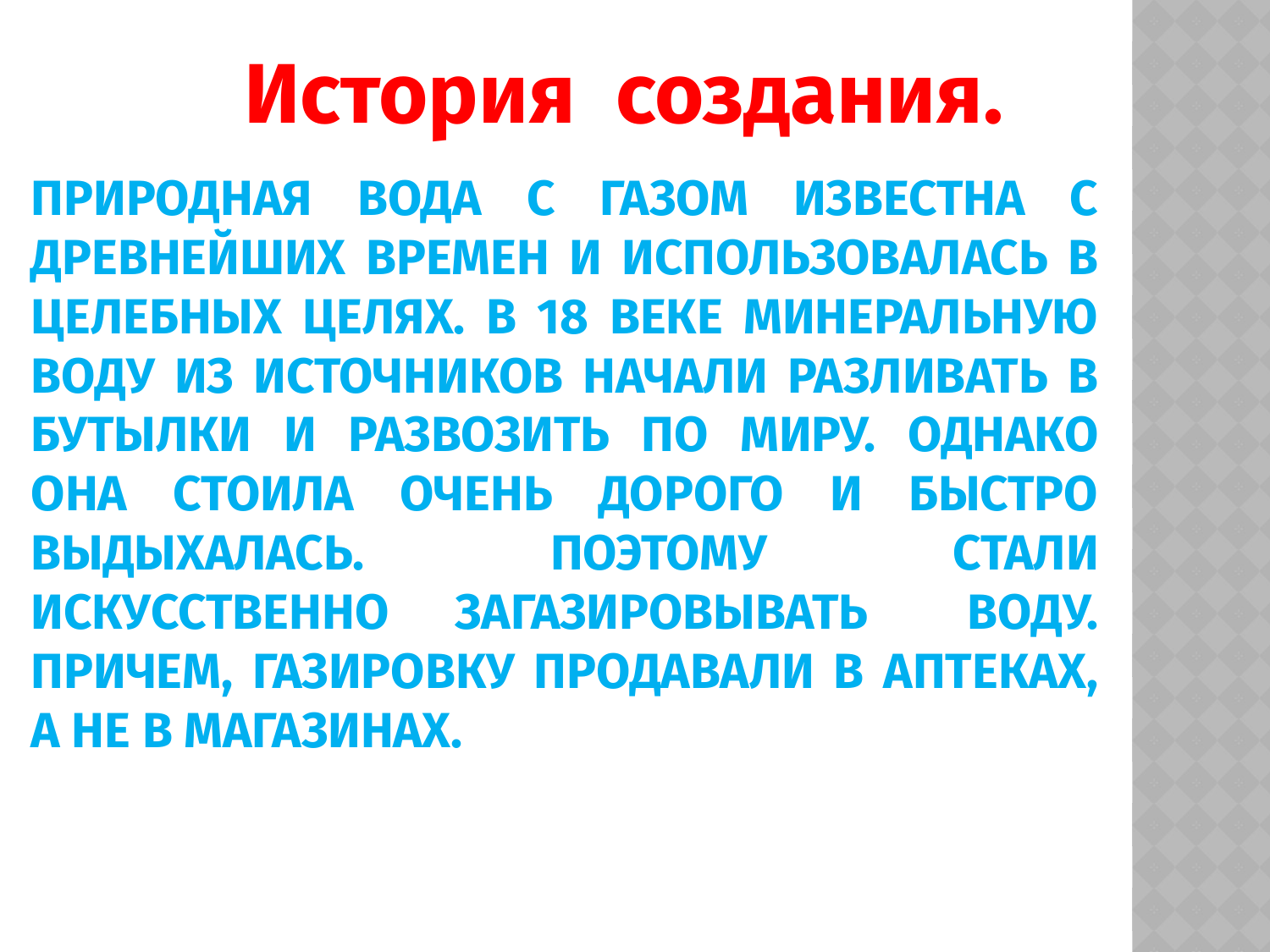

История  создания.
# Природная вода с газом известна с древнейших времен и использовалась в целебных целях. В 18 веке минеральную воду из источников начали разливать в бутылки и развозить по миру. Однако она стоила очень дорого и быстро выдыхалась. Поэтому стали искусственно  загазировывать   воду. причем, газировку продавали в аптеках, а не в магазинах.